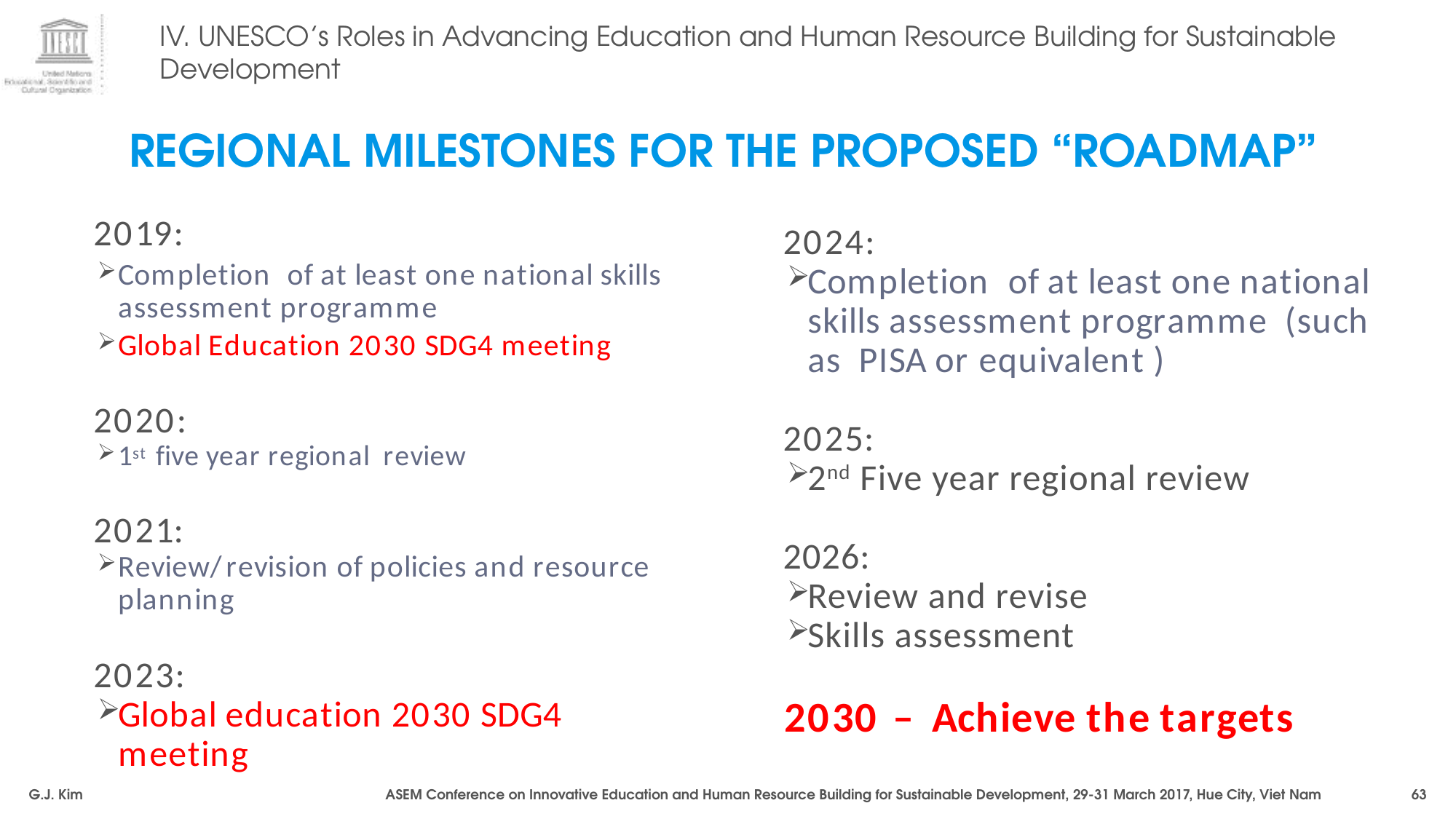

IV. UNESCO’s Roles in Advancing Education and Human Resource Building for Sustainable Development
Regional milestones for the proposed “roadmap”

2019:
Completion  of at least one national skills assessment programme
Global Education 2030 SDG4 meeting

2020:
1st  five year regional  review

2021:
Review/revision of policies and resource planning

2023:
Global education 2030 SDG4 meeting

2024:
Completion  of at least one national skills assessment programme  (such as  PISA or equivalent )

2025:
2nd Five year regional review

2026:
Review and revise
Skills assessment

2030 – Achieve the targets

G.J. Kim                                                                               ASEM Conference on Innovative Education and Human Resource Building for Sustainable Development, 29-31 March 2017, Hue City, Viet Nam
63